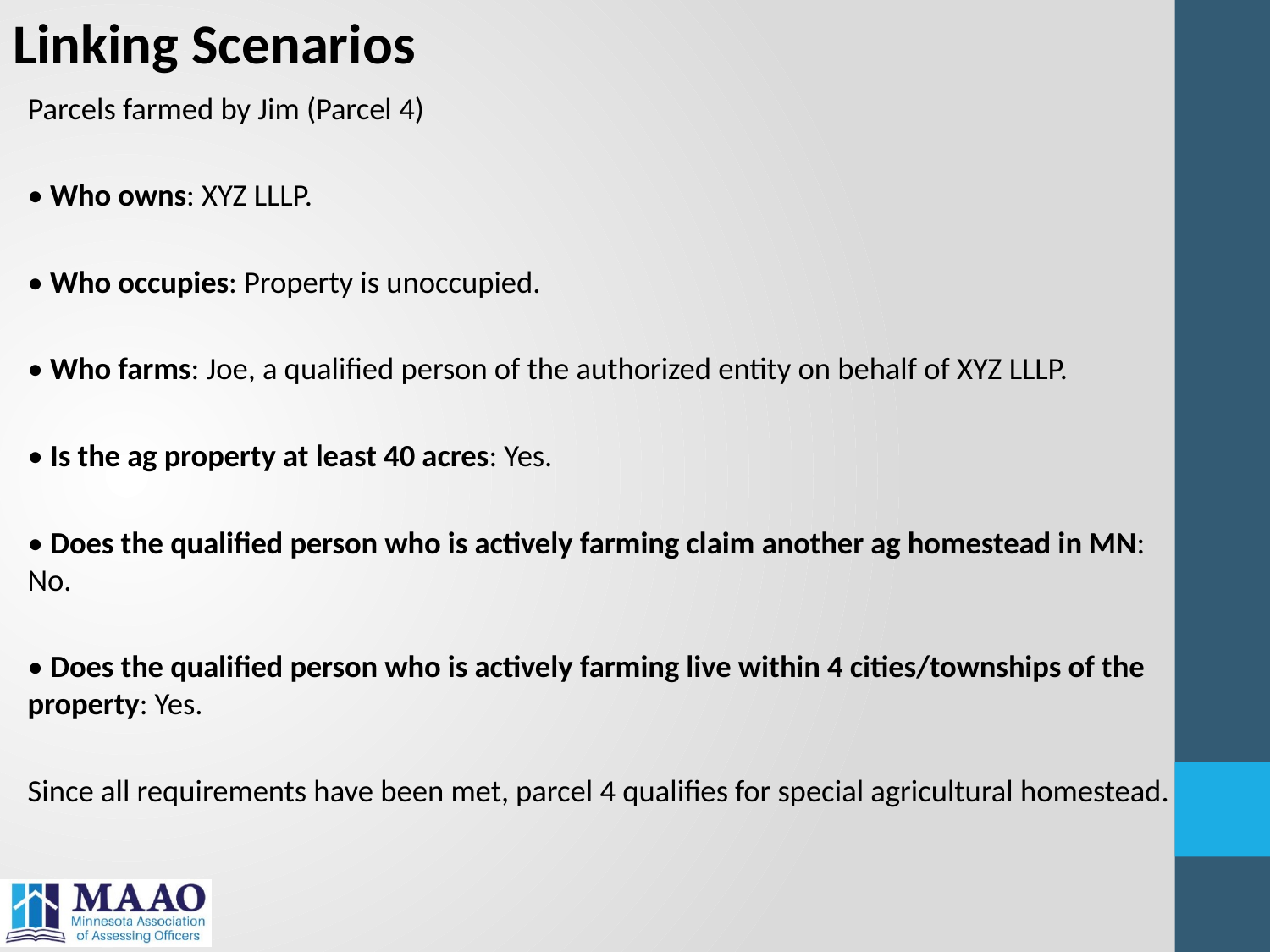

Linking Scenarios
Parcels farmed by Jim (Parcel 4)

• Who owns: XYZ LLLP.

• Who occupies: Property is unoccupied.

• Who farms: Joe, a qualified person of the authorized entity on behalf of XYZ LLLP.

• Is the ag property at least 40 acres: Yes.

• Does the qualified person who is actively farming claim another ag homestead in MN: No.

• Does the qualified person who is actively farming live within 4 cities/townships of the property: Yes.

Since all requirements have been met, parcel 4 qualifies for special agricultural homestead.